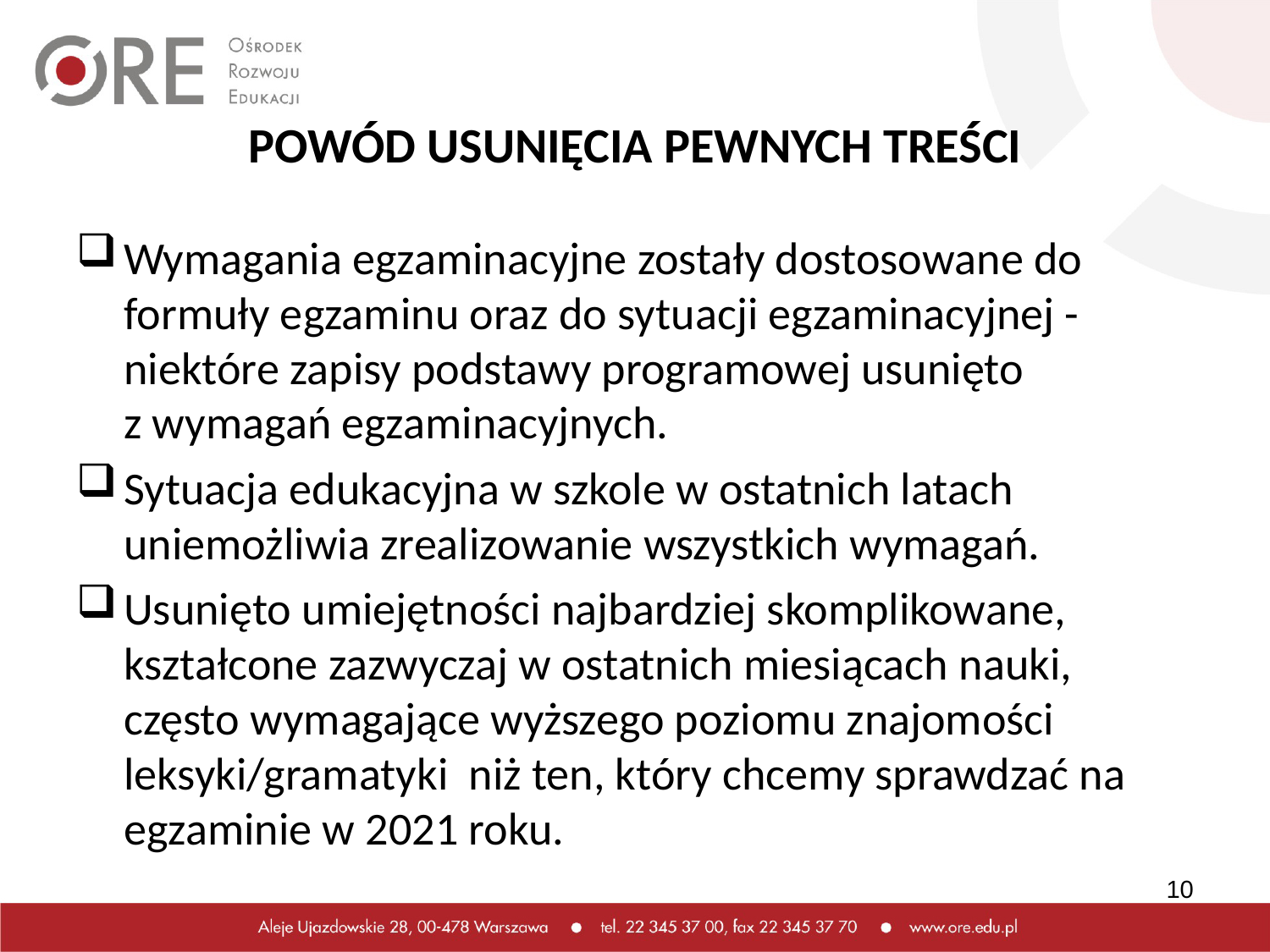

# POWÓD USUNIĘCIA PEWNYCH TREŚCI
Wymagania egzaminacyjne zostały dostosowane do formuły egzaminu oraz do sytuacji egzaminacyjnej - niektóre zapisy podstawy programowej usunięto
z wymagań egzaminacyjnych.
Sytuacja edukacyjna w szkole w ostatnich latach uniemożliwia zrealizowanie wszystkich wymagań.
Usunięto umiejętności najbardziej skomplikowane, kształcone zazwyczaj w ostatnich miesiącach nauki, często wymagające wyższego poziomu znajomości leksyki/gramatyki  niż ten, który chcemy sprawdzać na egzaminie w 2021 roku.
10